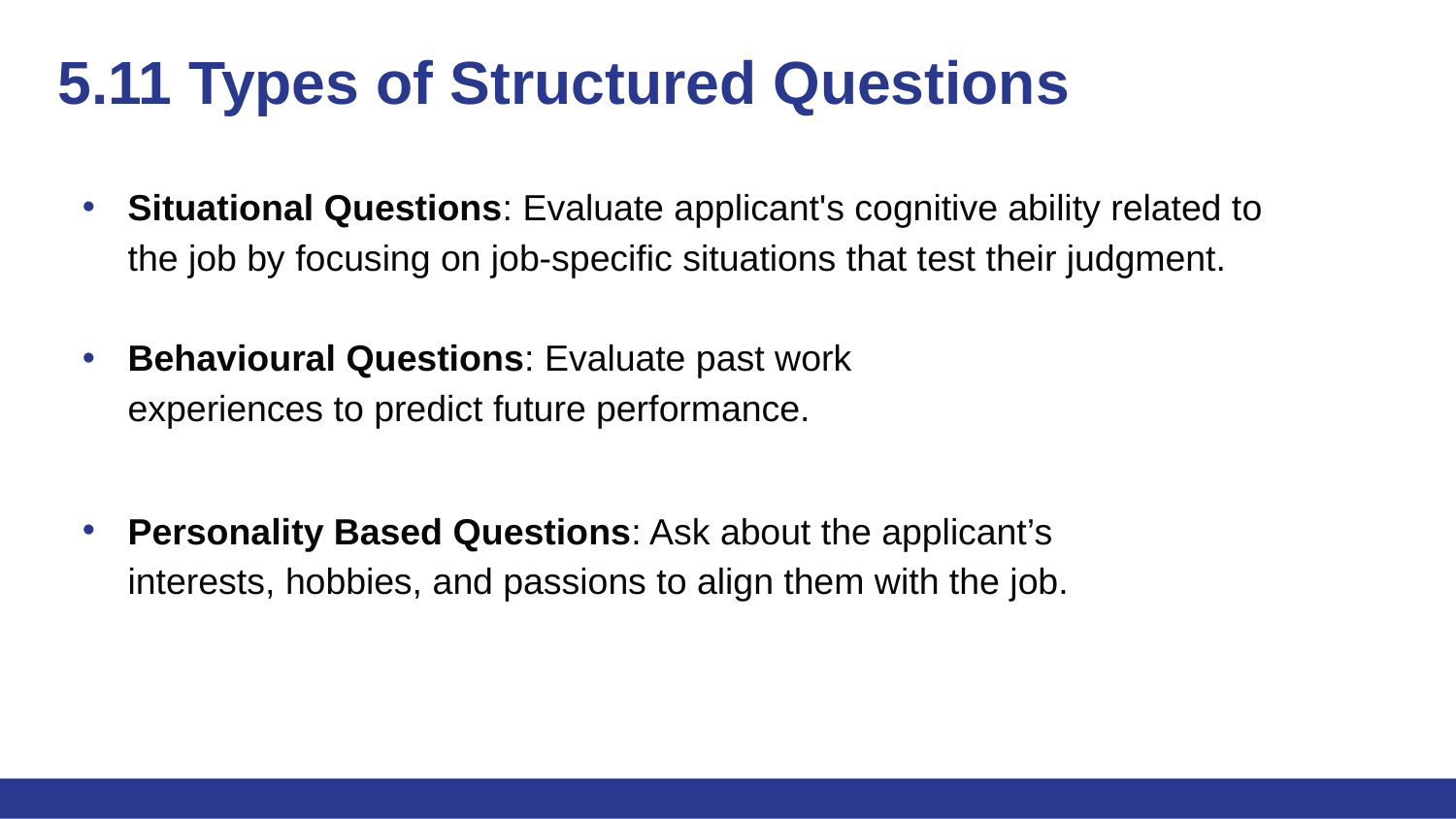

# 5.11 Types of Structured Questions
Situational Questions: Evaluate applicant's cognitive ability related to the job by focusing on job-specific situations that test their judgment.

Behavioural Questions: Evaluate past work
experiences to predict future performance.

Personality Based Questions: Ask about the applicant’s
interests, hobbies, and passions to align them with the job.